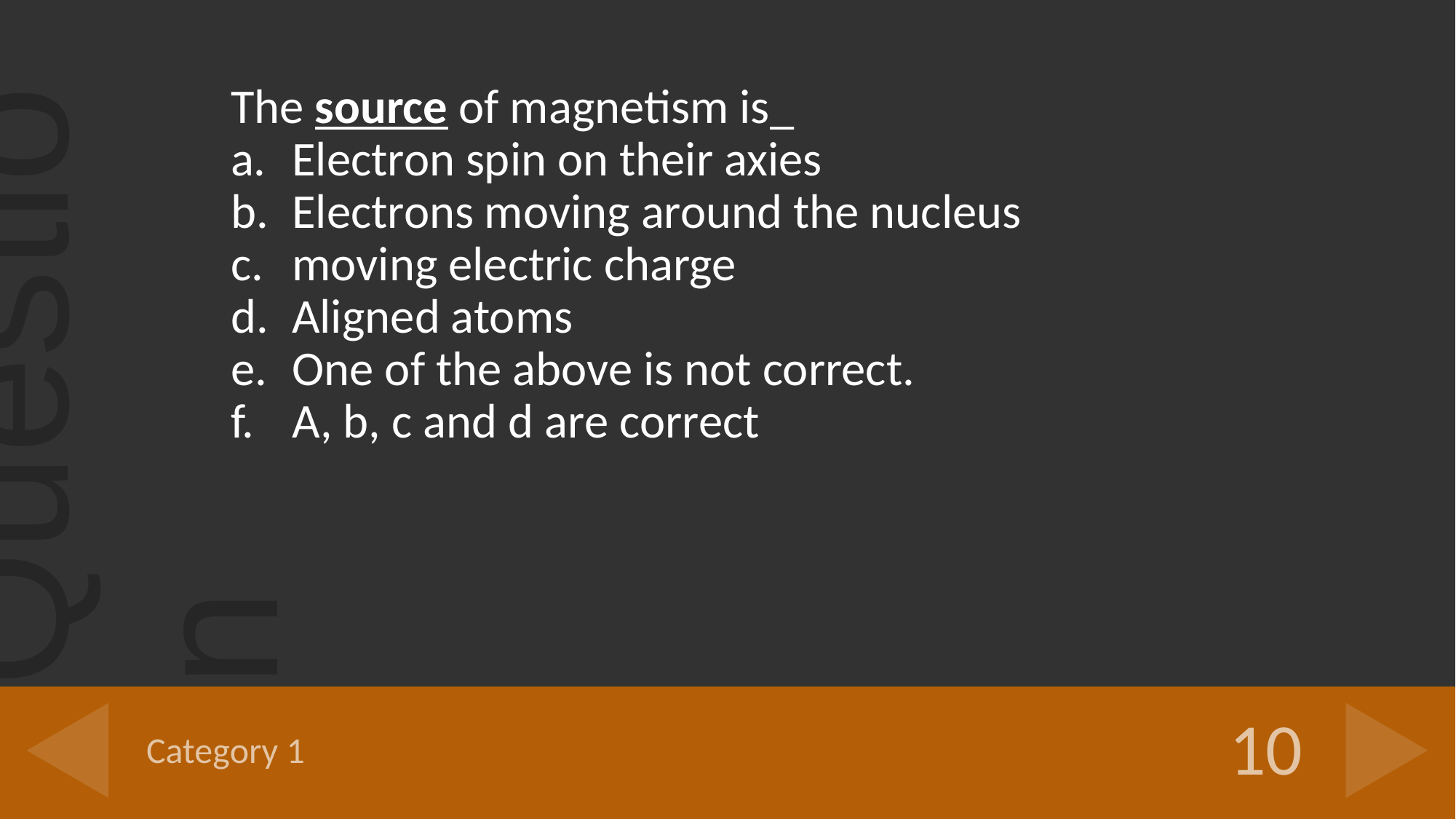

The source of magnetism is_
Electron spin on their axies
Electrons moving around the nucleus
moving electric charge
Aligned atoms
One of the above is not correct.
A, b, c and d are correct

# Category 1
10